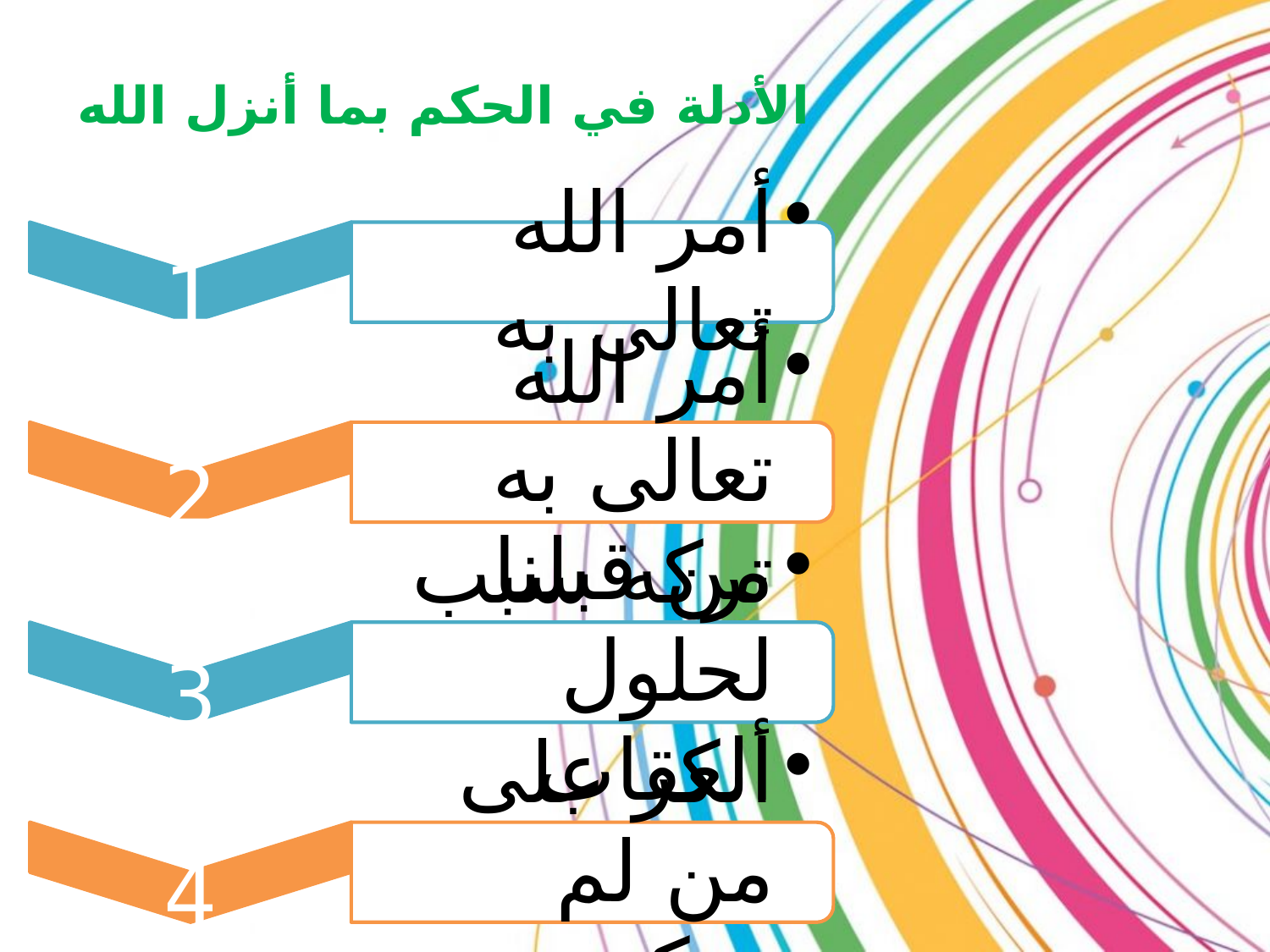

# الأدلة في الحكم بما أنزل الله
1
أمر الله تعالى به
2
4
3